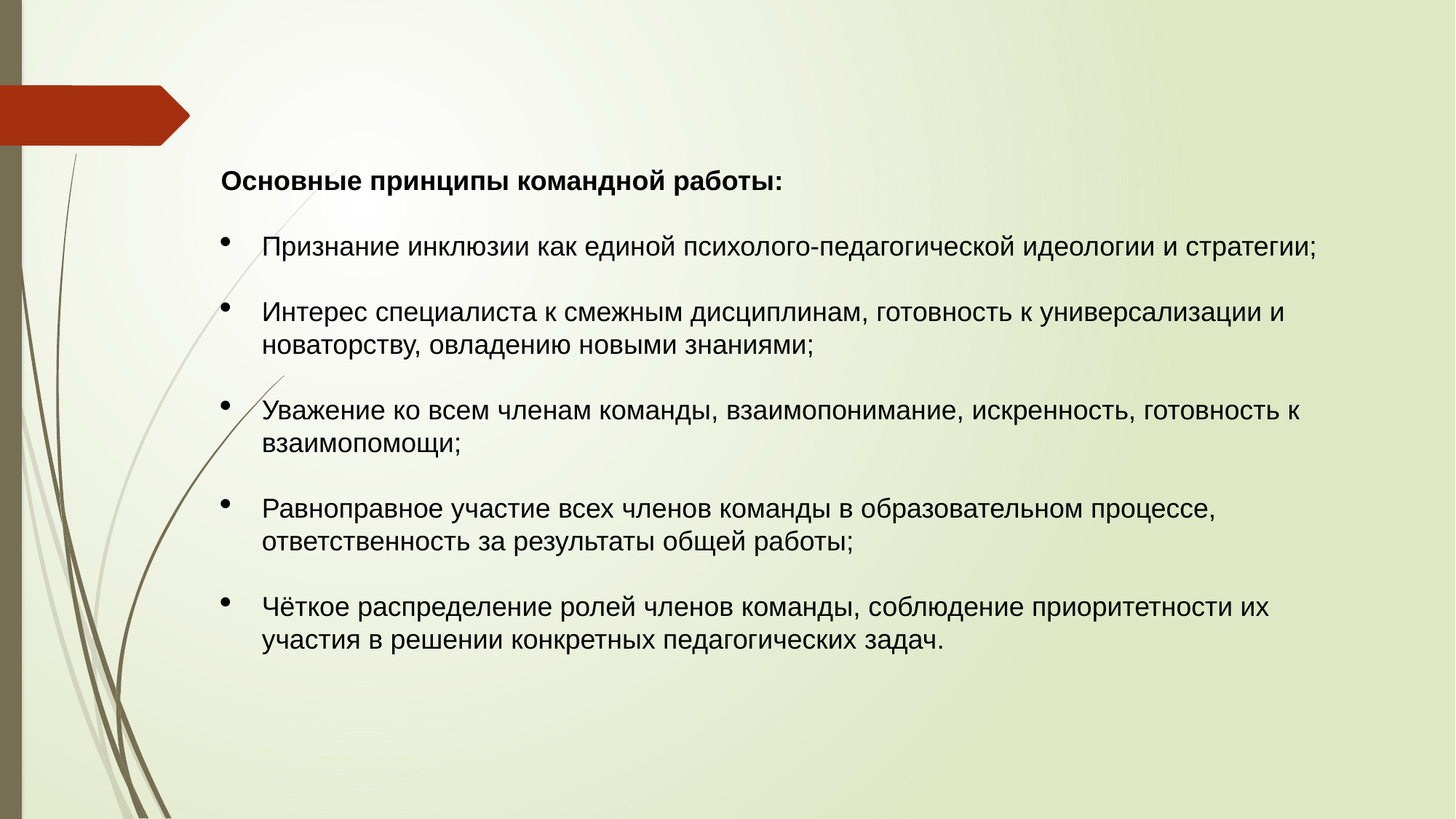

Основные принципы командной работы:

Признание инклюзии как единой психолого-педагогической идеологии и стратегии;

Интерес специалиста к смежным дисциплинам, готовность к универсализации и новаторству, овладению новыми знаниями;

Уважение ко всем членам команды, взаимопонимание, искренность, готовность к взаимопомощи;

Равноправное участие всех членов команды в образовательном процессе, ответственность за результаты общей работы;

Чёткое распределение ролей членов команды, соблюдение приоритетности их участия в решении конкретных педагогических задач.